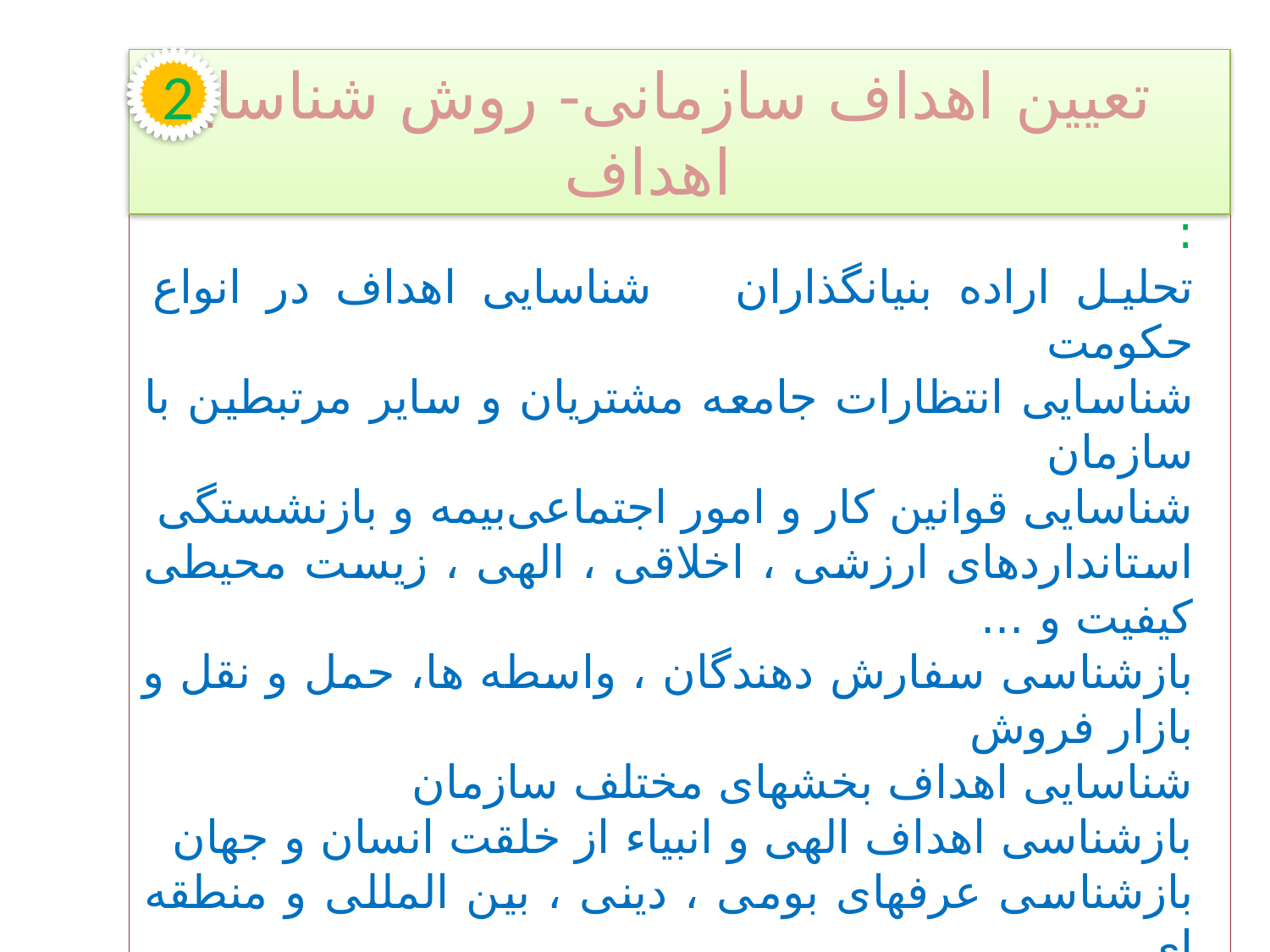

تعیین اهداف سازمانی- روش شناسایی اهداف
2
برخی از مهمترین روشهای شناسایی اهداف هر سازمان :
تحلیل اراده بنیانگذاران		شناسایی اهداف در انواع حکومت
شناسایی انتظارات جامعه مشتریان و سایر مرتبطین با سازمان
شناسایی قوانین کار و امور اجتماعی	بیمه و بازنشستگی
استانداردهای ارزشی ، اخلاقی ، الهی ، زیست محیطی کیفیت و ...
بازشناسی سفارش دهندگان ، واسطه ها، حمل و نقل و بازار فروش
شناسایی اهداف بخشهای مختلف سازمان
بازشناسی اهداف الهی و انبیاء از خلقت انسان و جهان
بازشناسی عرفهای بومی ، دینی ، بین المللی و منطقه ای
بازشناسی جو عمومی جامعه و سازمان و نحوه تبلیغات آن
بازشناسی از روابط درون سازمانی افراد در سازمان
بازشناسی گروههای قدرت در داخل سازمان
نحوه تخصیص منابع 		دیدگاه برنامه ریزی استراتژیک